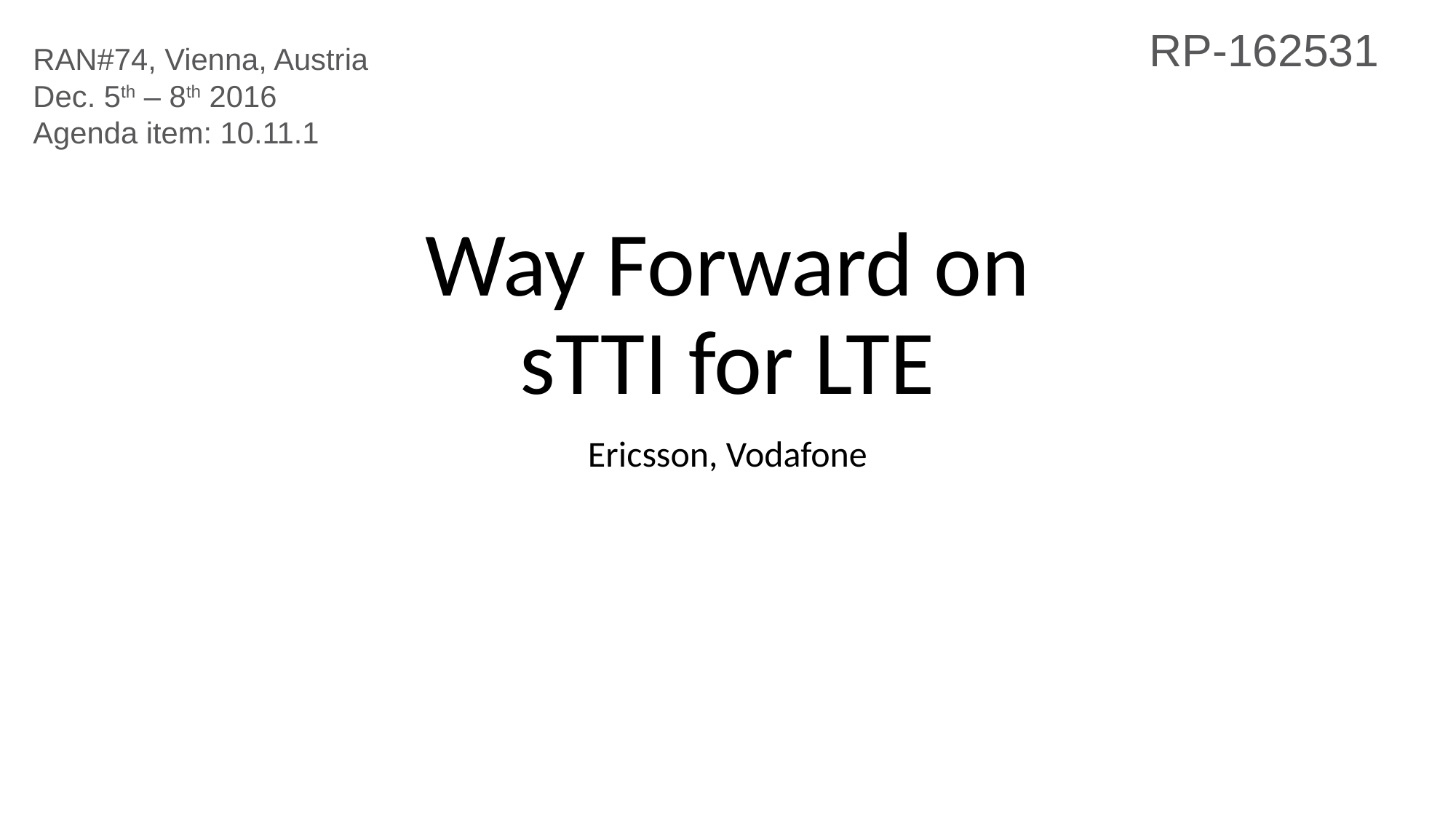

RP-162531
RAN#74, Vienna, Austria
Dec. 5th – 8th 2016
Agenda item: 10.11.1
# Way Forward on sTTI for LTE
Ericsson, Vodafone